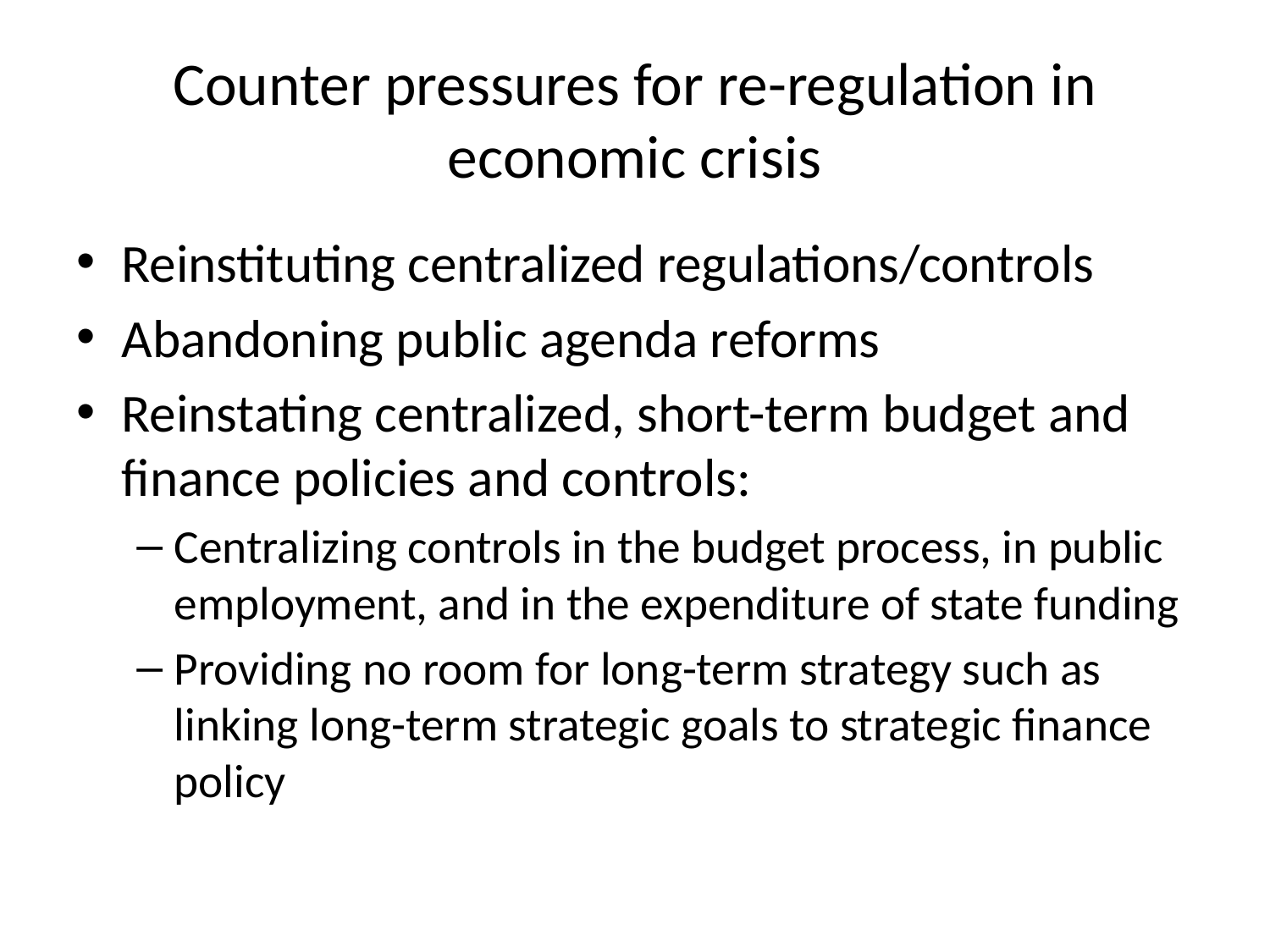

# Counter pressures for re-regulation in economic crisis
Reinstituting centralized regulations/controls
Abandoning public agenda reforms
Reinstating centralized, short-term budget and finance policies and controls:
Centralizing controls in the budget process, in public employment, and in the expenditure of state funding
Providing no room for long-term strategy such as linking long-term strategic goals to strategic finance policy